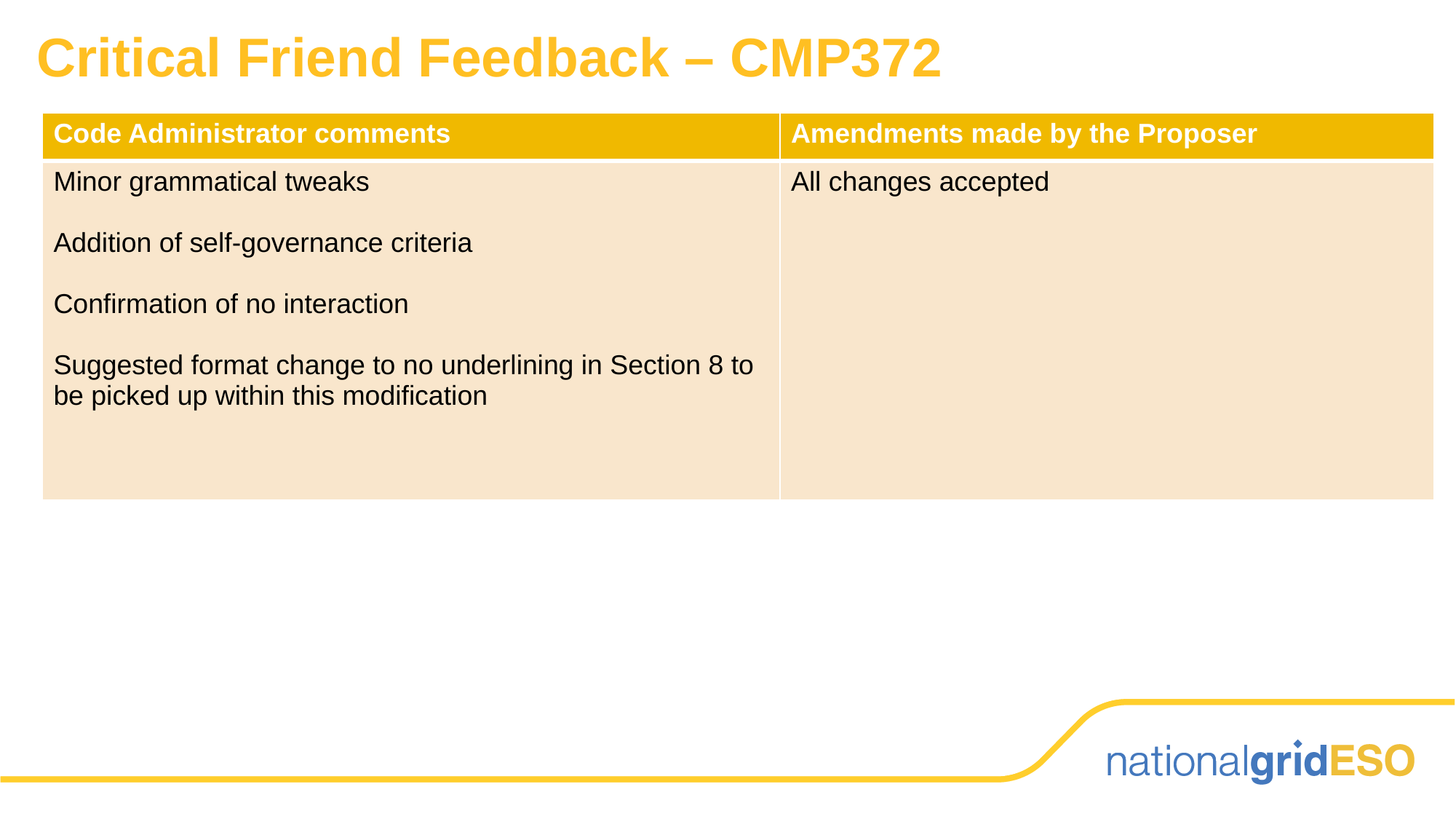

# Critical Friend Feedback – CMP372
| Code Administrator comments | Amendments made by the Proposer |
| --- | --- |
| Minor grammatical tweaks Addition of self-governance criteria Confirmation of no interaction Suggested format change to no underlining in Section 8 to be picked up within this modification | All changes accepted |